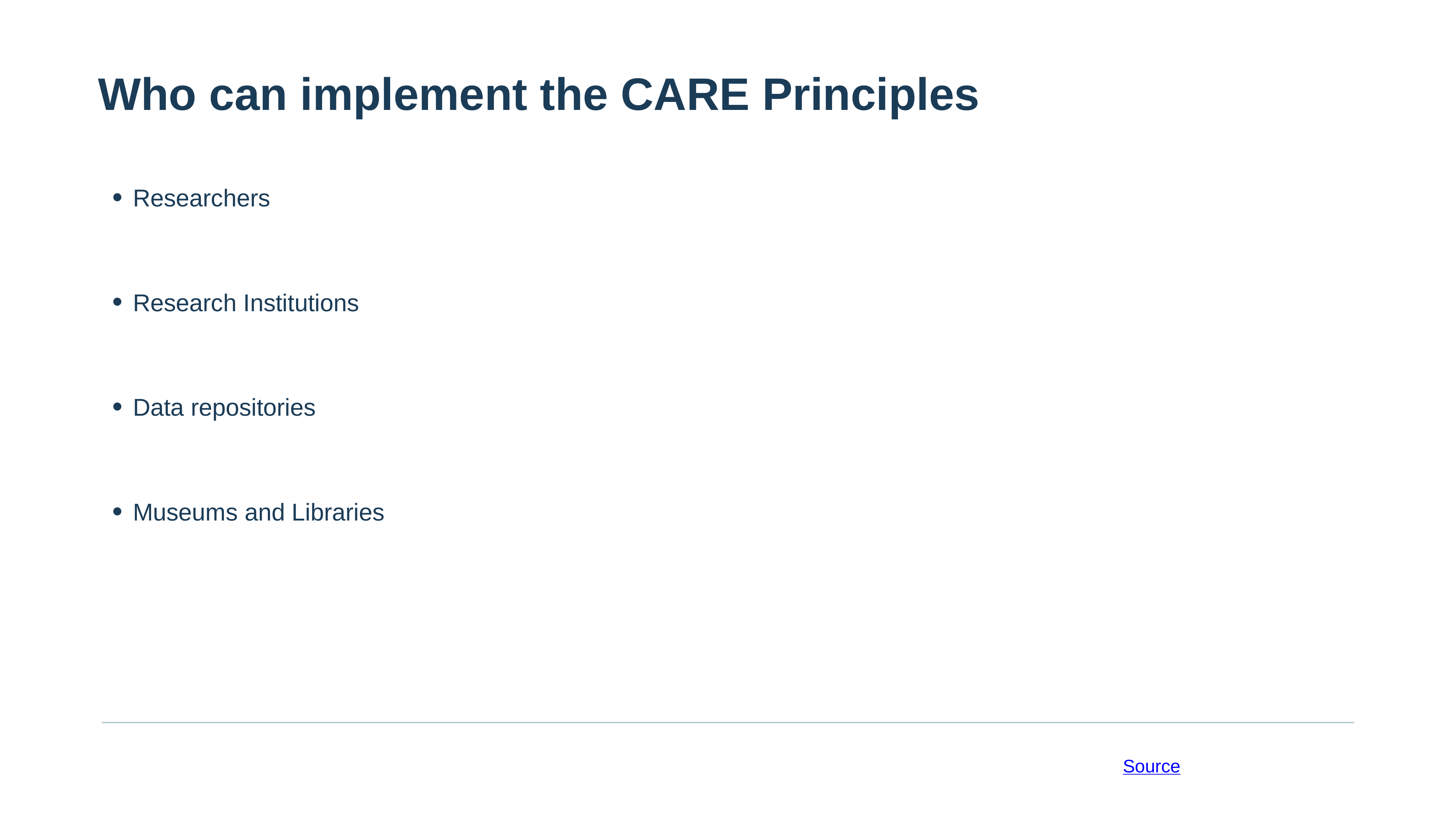

Who can implement the CARE Principles

Researchers

Research Institutions

Data repositories

Museums and Libraries

Source